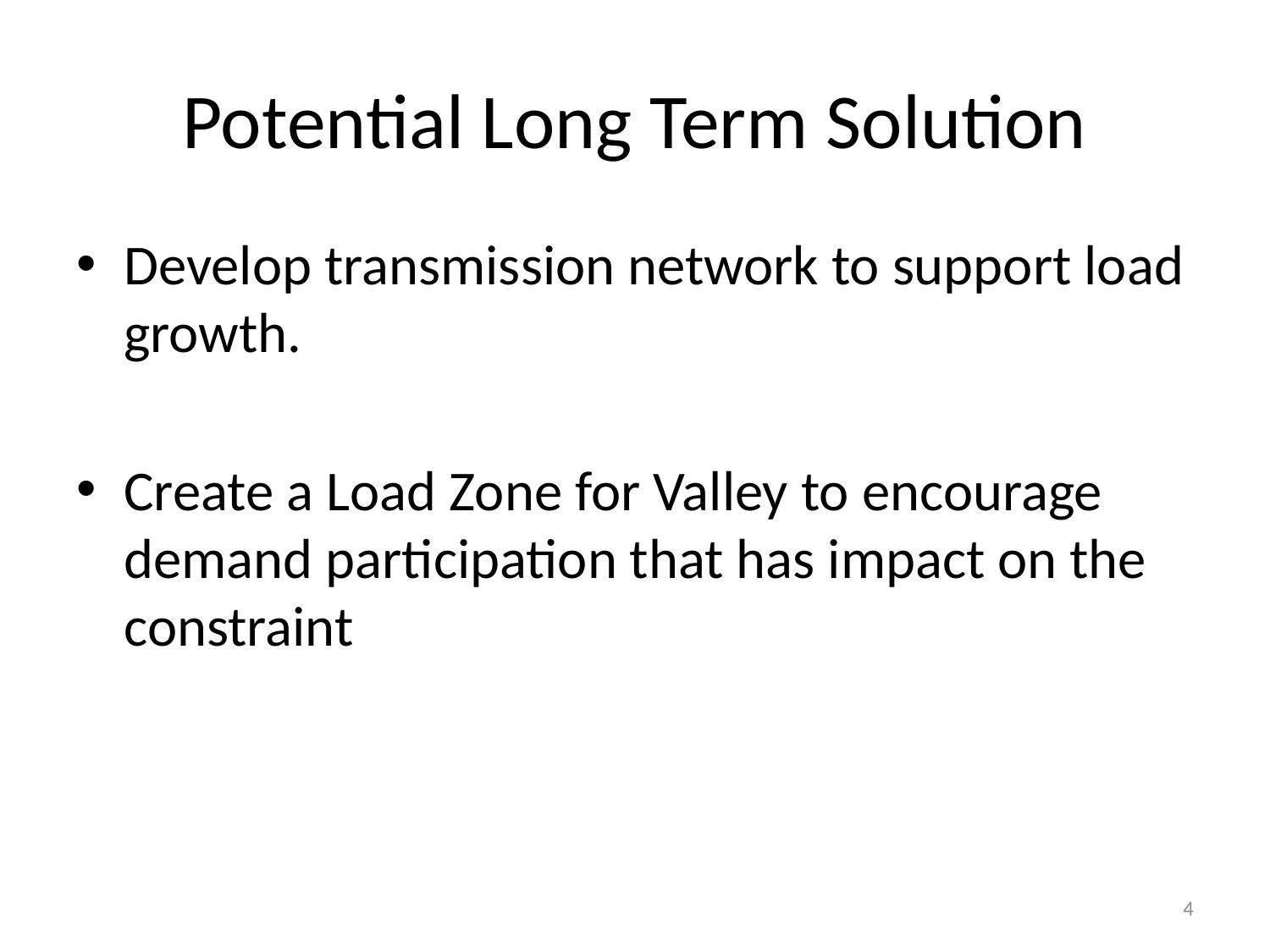

# Potential Long Term Solution
Develop transmission network to support load growth.

Create a Load Zone for Valley to encourage demand participation that has impact on the constraint
4